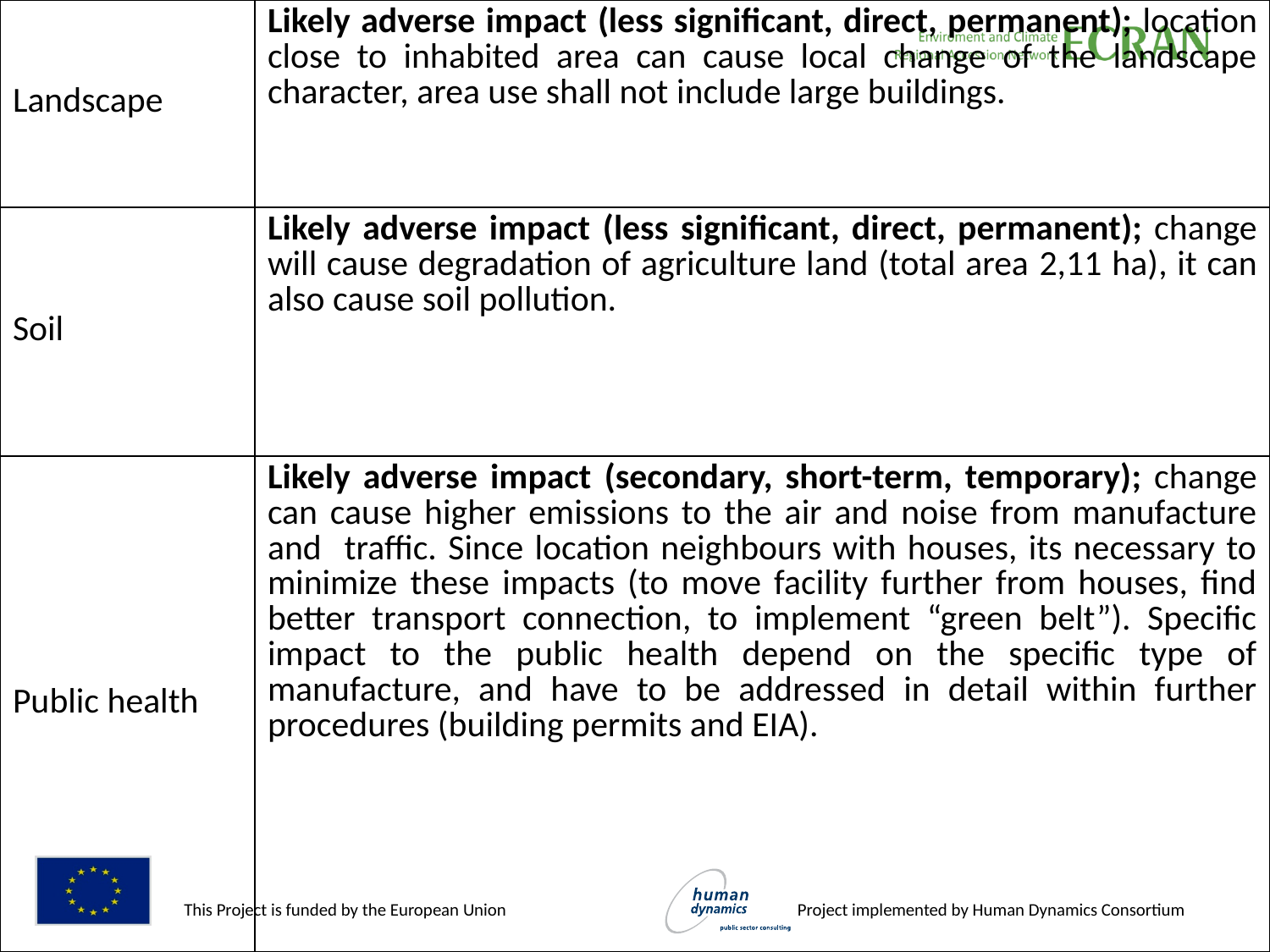

| Landscape | Likely adverse impact (less significant, direct, permanent); location close to inhabited area can cause local change of the landscape character, area use shall not include large buildings. |
| --- | --- |
| Soil | Likely adverse impact (less significant, direct, permanent); change will cause degradation of agriculture land (total area 2,11 ha), it can also cause soil pollution. |
| Public health | Likely adverse impact (secondary, short-term, temporary); change can cause higher emissions to the air and noise from manufacture and traffic. Since location neighbours with houses, its necessary to minimize these impacts (to move facility further from houses, find better transport connection, to implement “green belt”). Specific impact to the public health depend on the specific type of manufacture, and have to be addressed in detail within further procedures (building permits and EIA). |